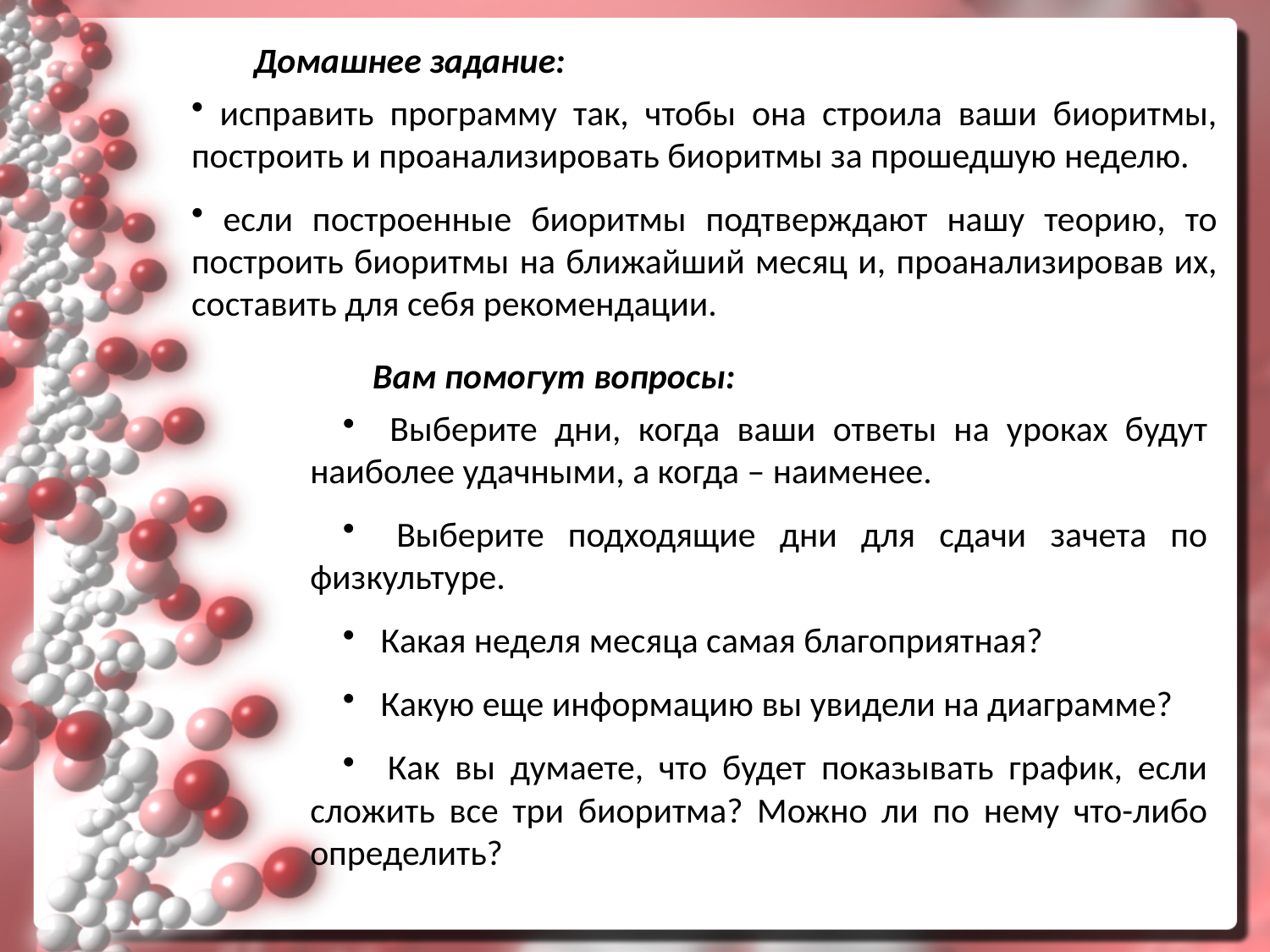

Домашнее задание:
 исправить программу так, чтобы она строила ваши биоритмы, построить и проанализировать биоритмы за прошедшую неделю.
 если построенные биоритмы подтверждают нашу теорию, то построить биоритмы на ближайший месяц и, проанализировав их, составить для себя рекомендации.
Вам помогут вопросы:
 Выберите дни, когда ваши ответы на уроках будут наиболее удачными, а когда – наименее.
 Выберите подходящие дни для сдачи зачета по физкультуре.
 Какая неделя месяца самая благоприятная?
 Какую еще информацию вы увидели на диаграмме?
 Как вы думаете, что будет показывать график, если сложить все три биоритма? Можно ли по нему что-либо определить?